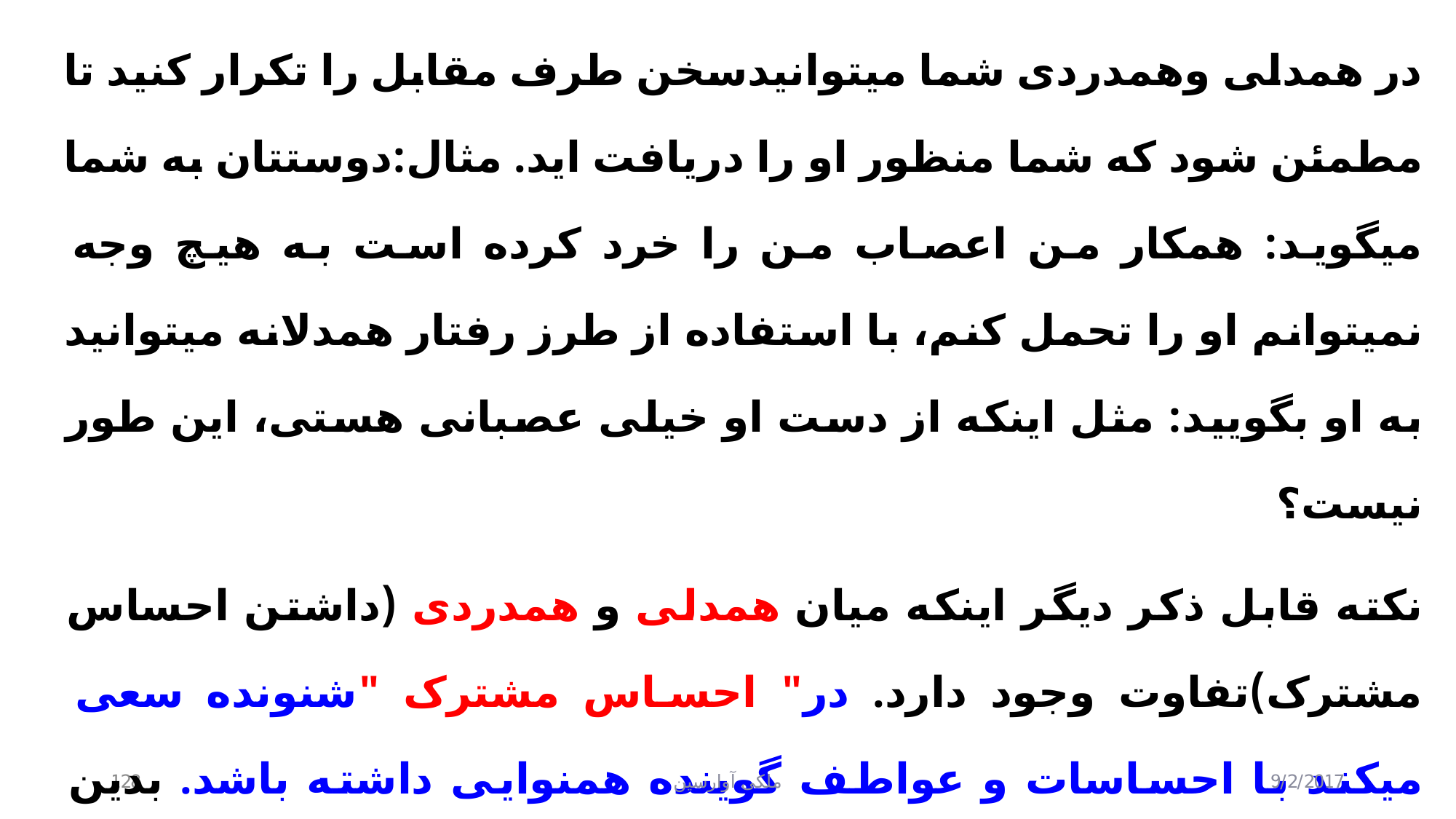

در همدلی وهمدردی شما میتوانیدسخن طرف مقابل را تکرار کنید تا مطمئن شود که شما منظور او را دریافت اید. مثال:دوستتان به شما میگوید: همکار من اعصاب من را خرد کرده است به هیچ وجه نمیتوانم او را تحمل کنم، با استفاده از طرز رفتار همدلانه میتوانید به او بگویید: مثل اینکه از دست او خیلی عصبانی هستی، این طور نیست؟
نکته قابل ذکر دیگر اینکه میان همدلی و همدردی (داشتن احساس مشترک)تفاوت وجود دارد. در" احساس مشترک "شنونده سعی میکند با احساسات و عواطف گوینده همنوایی داشته باشد. بدین معنی که خوشحال شدن در خوشحالی او و متاسف شدن درناراحتی او
 ولی همانطور که اشاره شد در همدلی، شما الزاماً در صدد تایید و موافقت باطرف مقابل خود نمیباشید.
128
ملکی آوارسین
9/2/2017